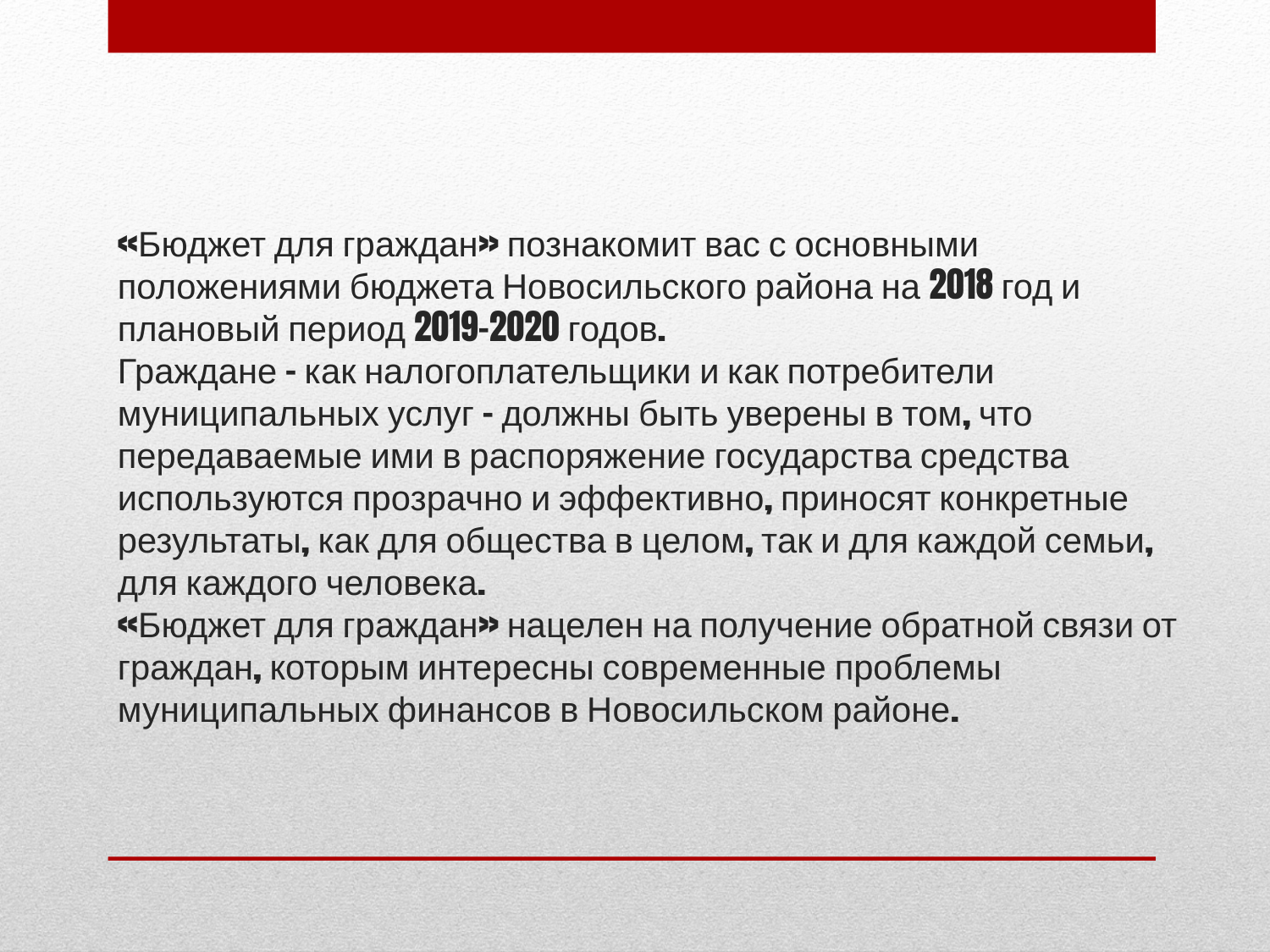

# «Бюджет для граждан» познакомит вас с основными положениями бюджета Новосильского района на 2018 год и плановый период 2019-2020 годов. Граждане – как налогоплательщики и как потребители муниципальных услуг – должны быть уверены в том, что передаваемые ими в распоряжение государства средства используются прозрачно и эффективно, приносят конкретные результаты, как для общества в целом, так и для каждой семьи, для каждого человека. «Бюджет для граждан» нацелен на получение обратной связи от граждан, которым интересны современные проблемы муниципальных финансов в Новосильском районе.